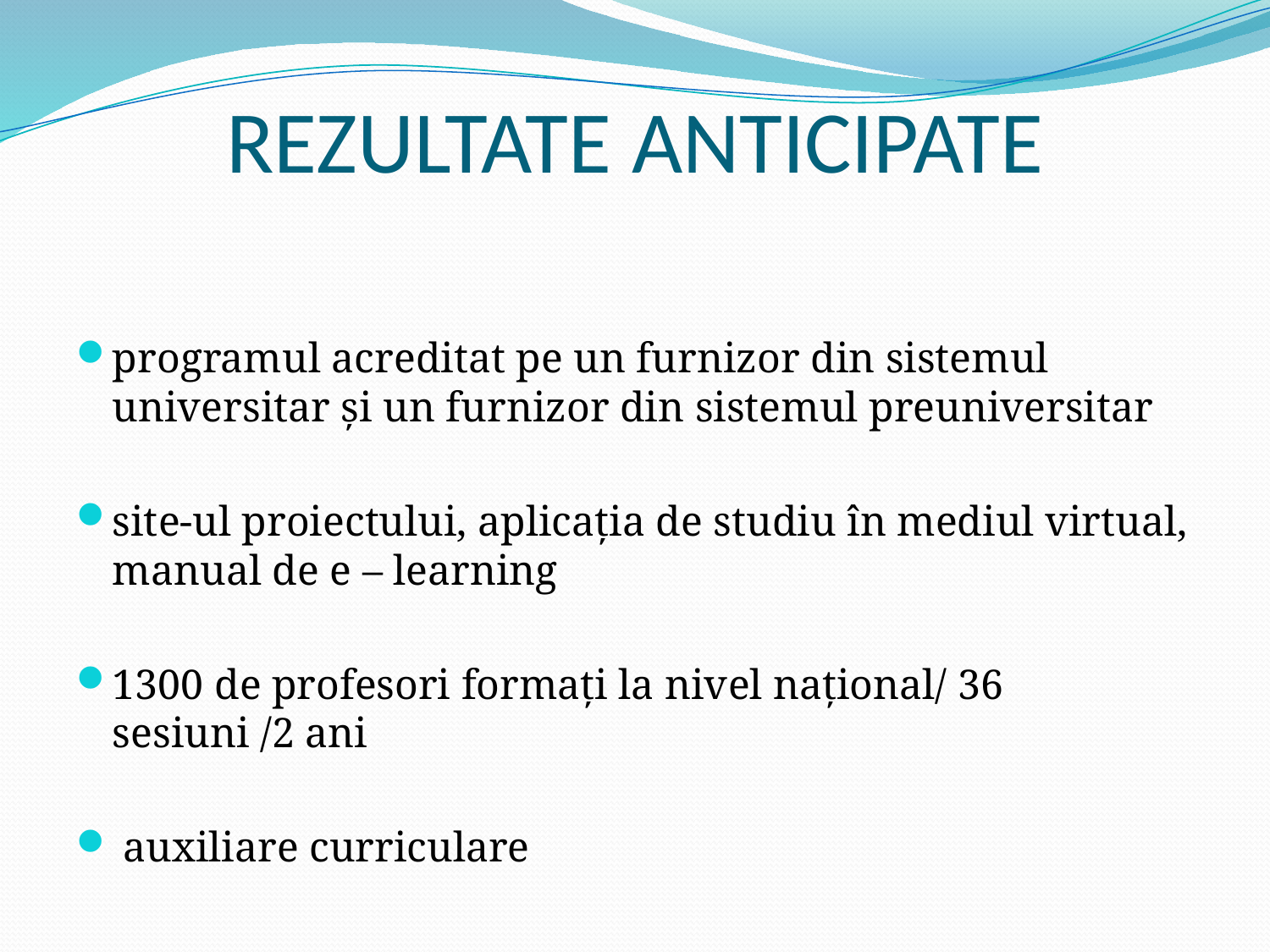

# REZULTATE ANTICIPATE

programul acreditat pe un furnizor din sistemul universitar şi un furnizor din sistemul preuniversitar

site-ul proiectului, aplicaţia de studiu în mediul virtual, manual de e – learning

1300 de profesori formaţi la nivel naţional/ 36 sesiuni /2 ani

 auxiliare curriculare